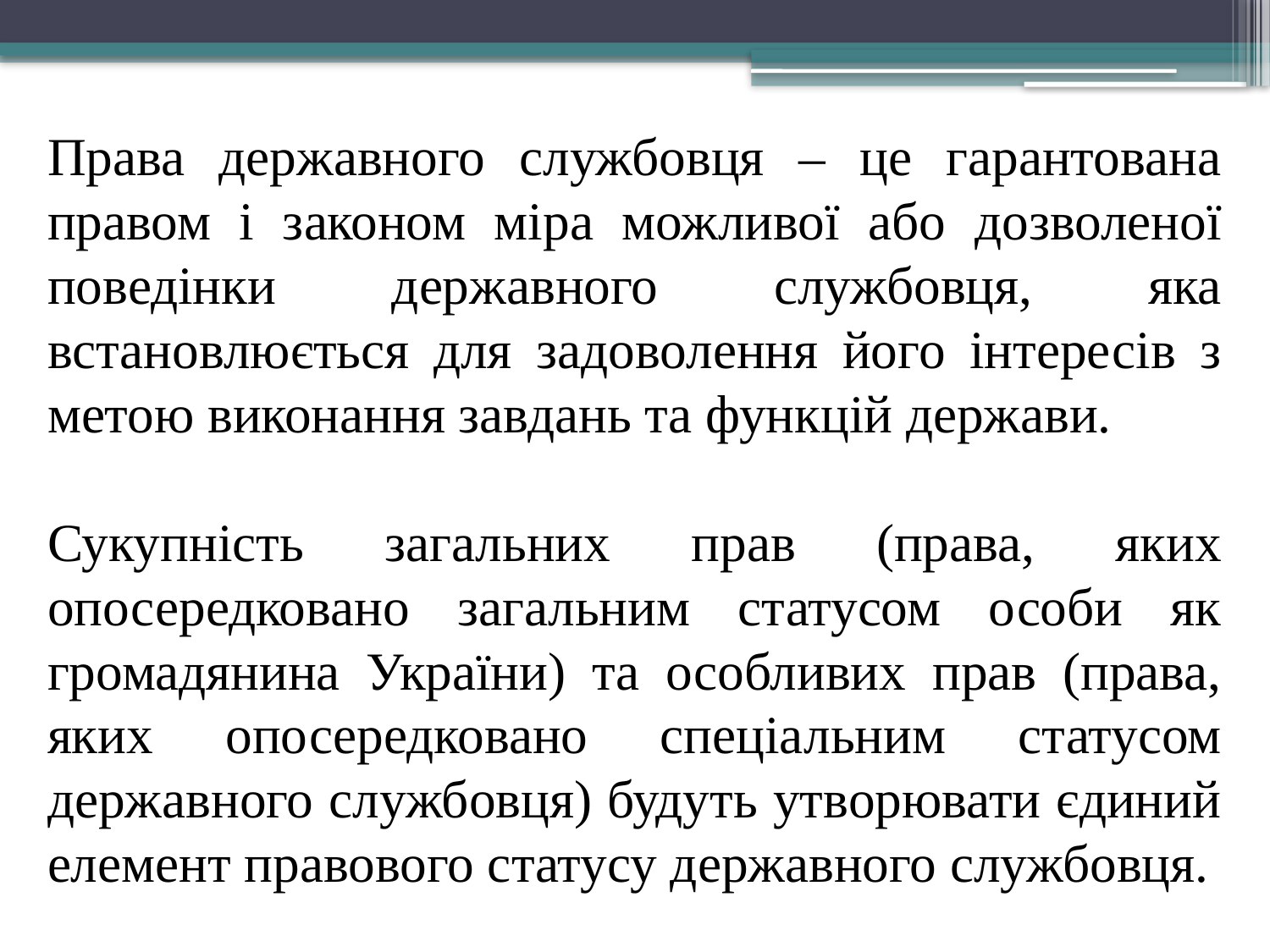

Права державного службовця – це гарантована правом і законом міра можливої або дозволеної поведінки державного службовця, яка встановлюється для задоволення його інтересів з метою виконання завдань та функцій держави.

Сукупність загальних прав (права, яких опосередковано загальним статусом особи як громадянина України) та особливих прав (права, яких опосередковано спеціальним статусом державного службовця) будуть утворювати єдиний елемент правового статусу державного службовця.